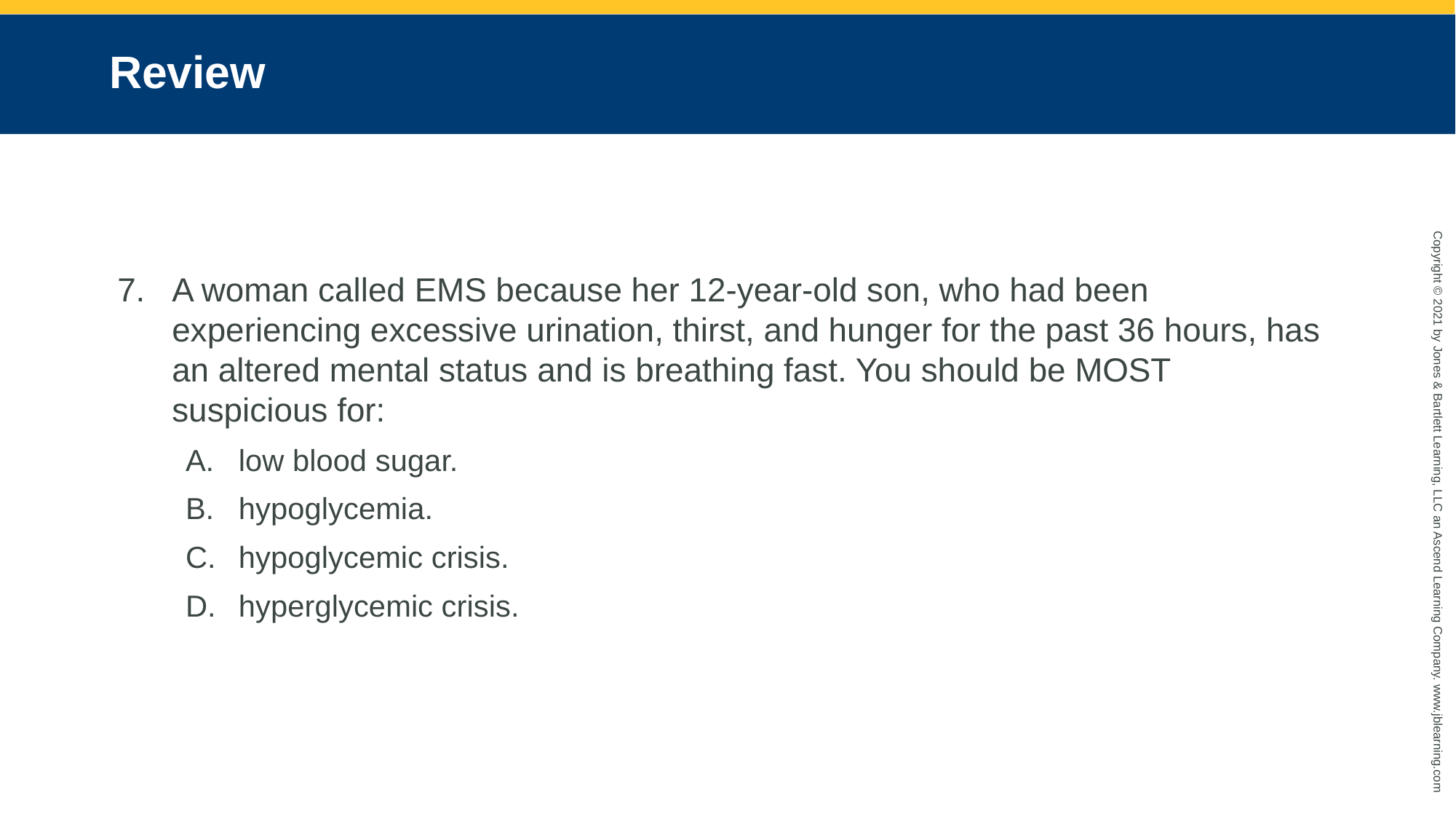

# Review
A woman called EMS because her 12-year-old son, who had been experiencing excessive urination, thirst, and hunger for the past 36 hours, has an altered mental status and is breathing fast. You should be MOST suspicious for:
low blood sugar.
hypoglycemia.
hypoglycemic crisis.
hyperglycemic crisis.